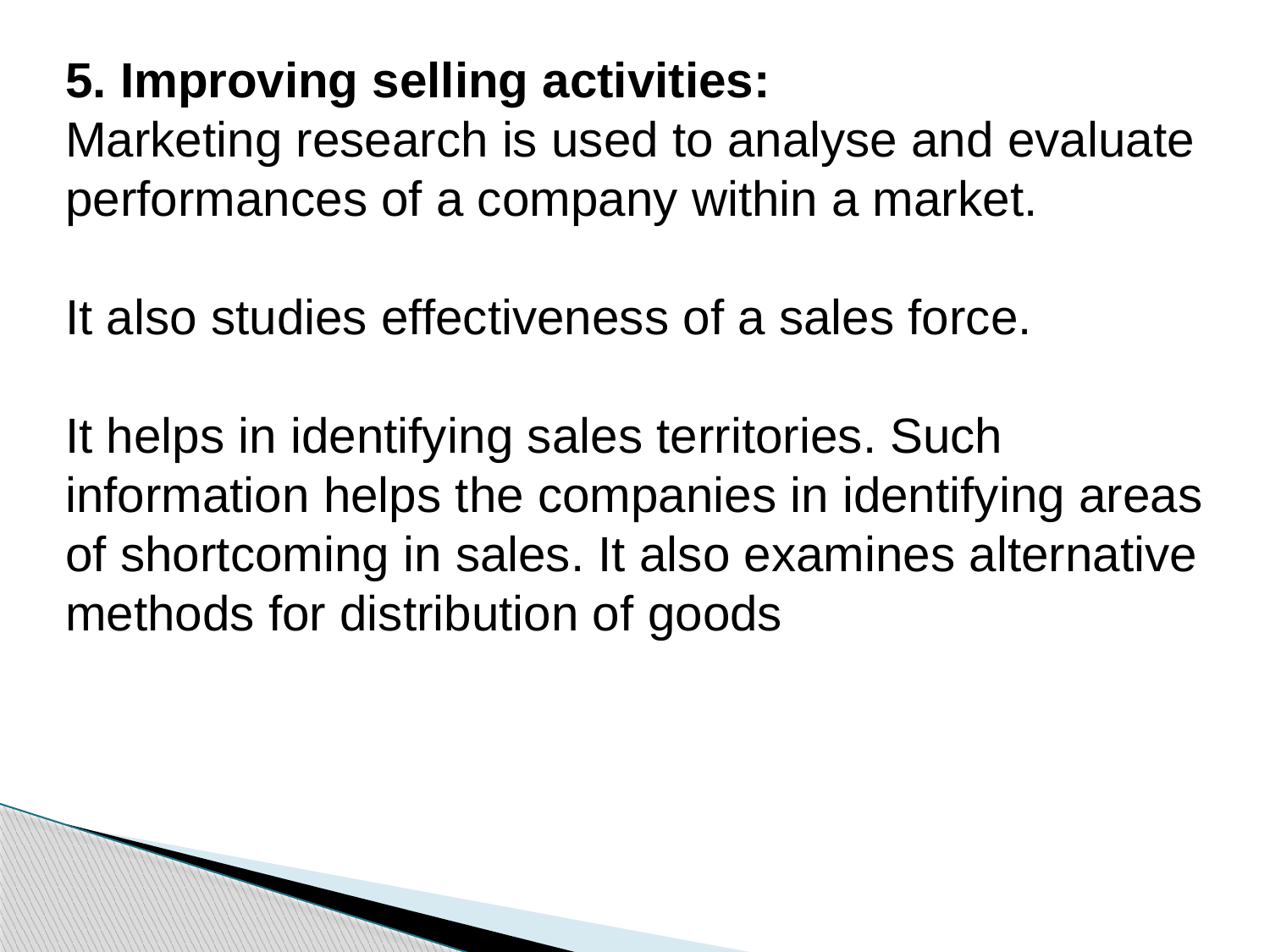

5. Improving selling activities:
Marketing research is used to analyse and evaluate performances of a company within a market.

It also studies effectiveness of a sales force.

It helps in identify­ing sales territories. Such information helps the companies in identifying areas of shortcoming in sales. It also examines alternative methods for distribution of goods